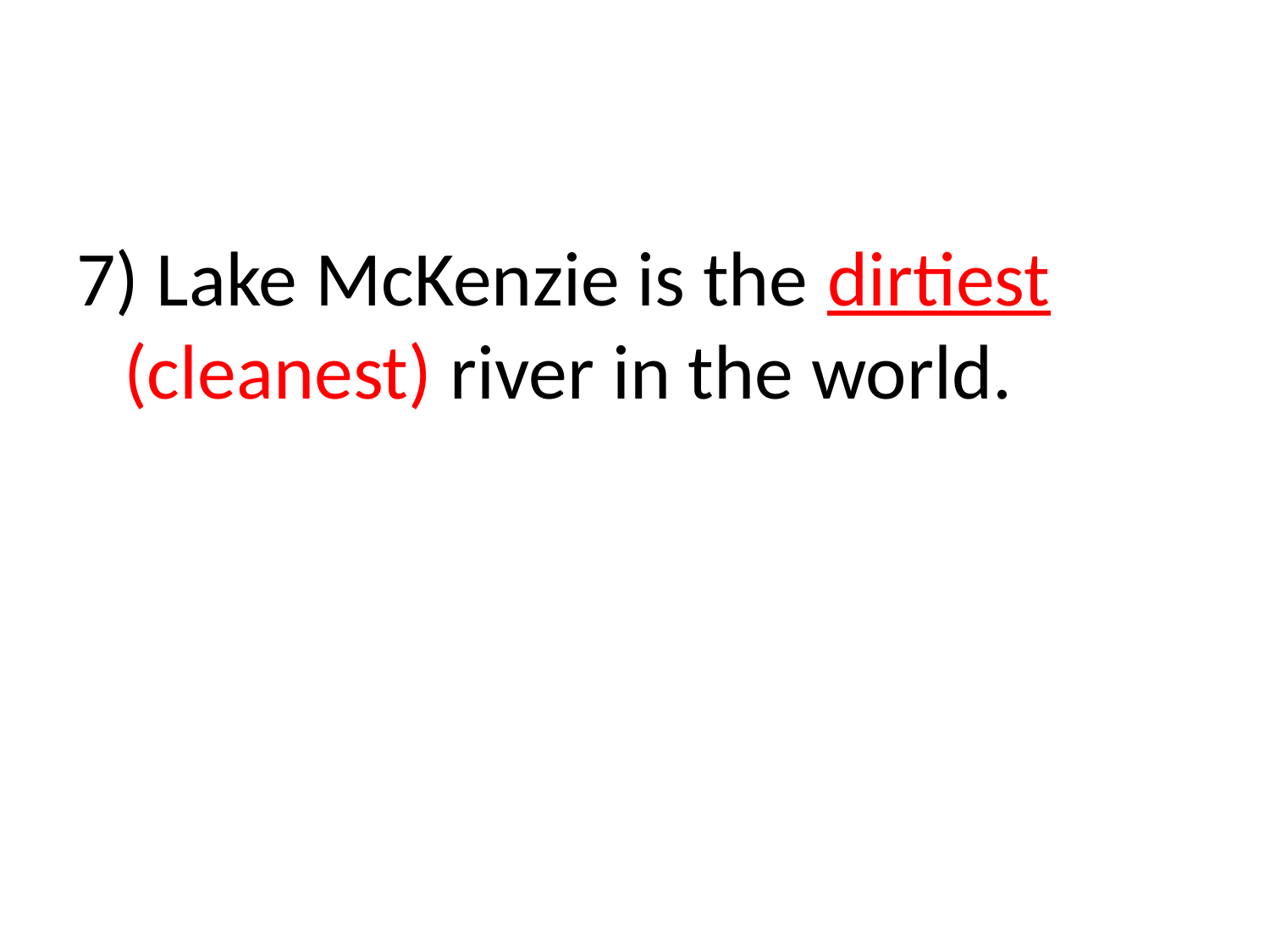

7) Lake McKenzie is the dirtiest (cleanest) river in the world.